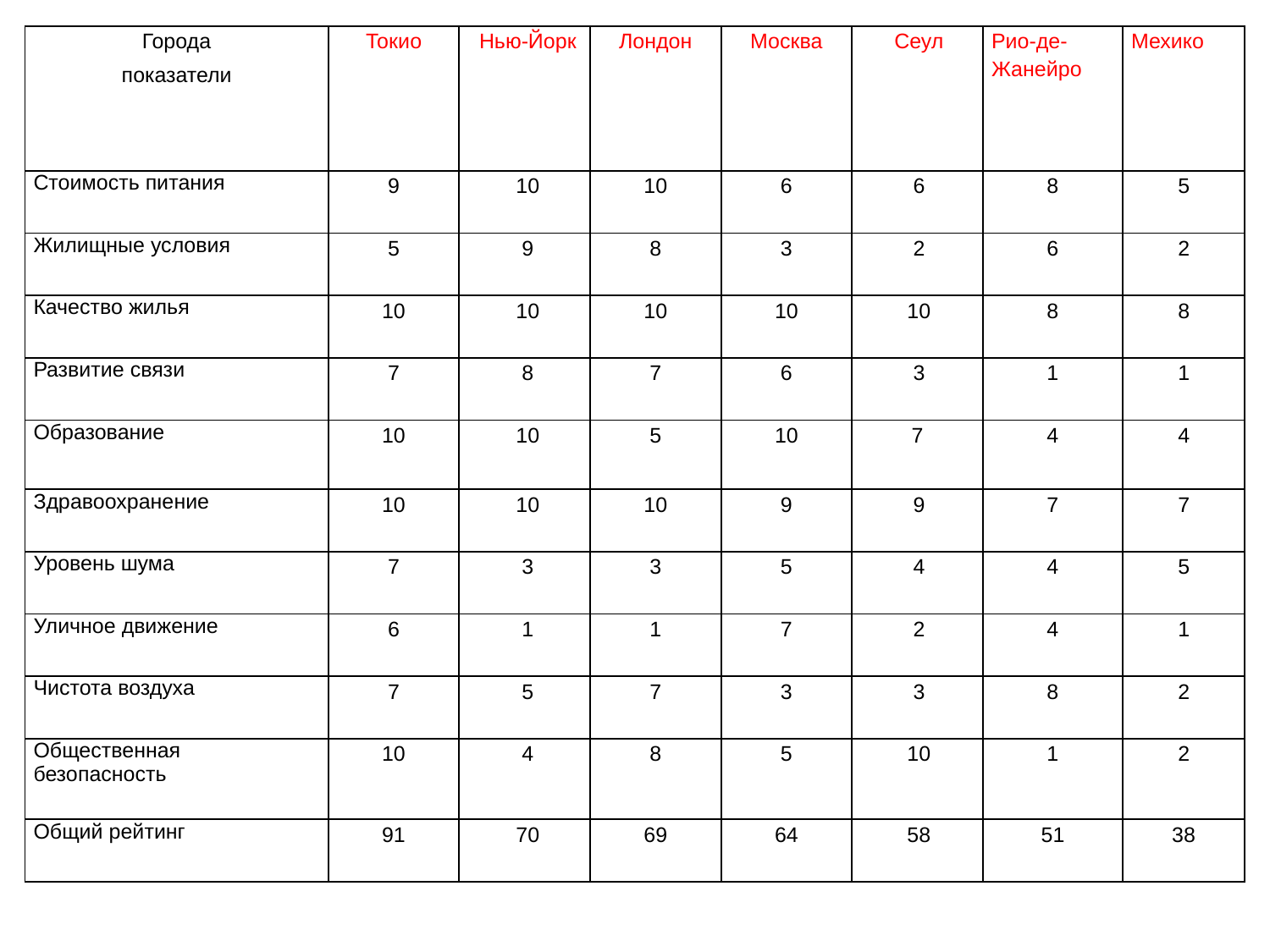

| Города показатели | Токио | Нью-Йорк | Лондон | Москва | Сеул | Рио-де-Жанейро | Мехико |
| --- | --- | --- | --- | --- | --- | --- | --- |
| Стоимость питания | 9 | 10 | 10 | 6 | 6 | 8 | 5 |
| Жилищные условия | 5 | 9 | 8 | 3 | 2 | 6 | 2 |
| Качество жилья | 10 | 10 | 10 | 10 | 10 | 8 | 8 |
| Развитие связи | 7 | 8 | 7 | 6 | 3 | 1 | 1 |
| Образование | 10 | 10 | 5 | 10 | 7 | 4 | 4 |
| Здравоохранение | 10 | 10 | 10 | 9 | 9 | 7 | 7 |
| Уровень шума | 7 | 3 | 3 | 5 | 4 | 4 | 5 |
| Уличное движение | 6 | 1 | 1 | 7 | 2 | 4 | 1 |
| Чистота воздуха | 7 | 5 | 7 | 3 | 3 | 8 | 2 |
| Общественная безопасность | 10 | 4 | 8 | 5 | 10 | 1 | 2 |
| Общий рейтинг | 91 | 70 | 69 | 64 | 58 | 51 | 38 |